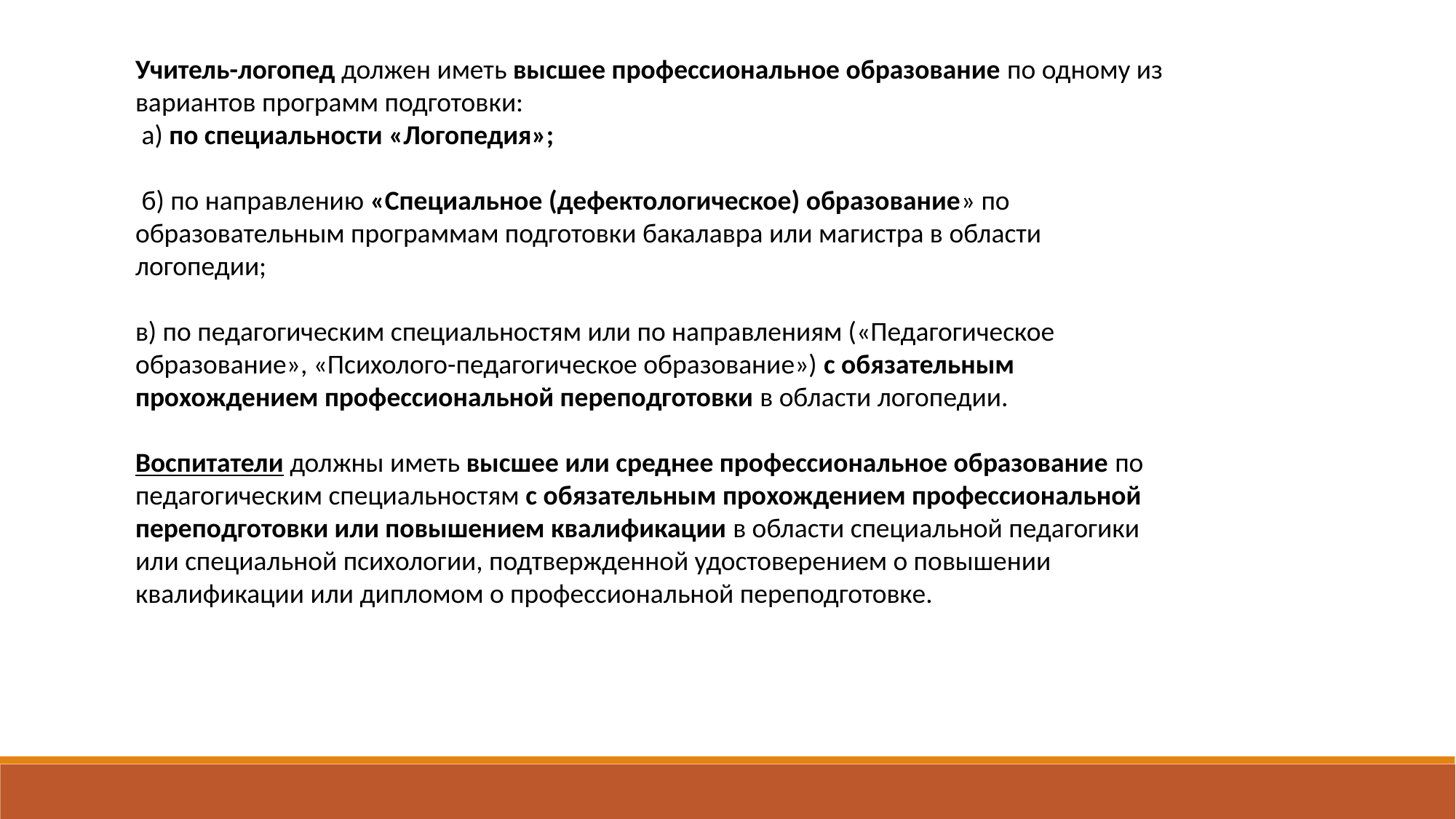

Учитель-логопед должен иметь высшее профессиональное образование по одному из вариантов программ подготовки:
 а) по специальности «Логопедия»;

 б) по направлению «Специальное (дефектологическое) образование» по образовательным программам подготовки бакалавра или магистра в области логопедии;

в) по педагогическим специальностям или по направлениям («Педагогическое образование», «Психолого-педагогическое образование») с обязательным прохождением профессиональной переподготовки в области логопедии.

Воспитатели должны иметь высшее или среднее профессиональное образование по педагогическим специальностям с обязательным прохождением профессиональной переподготовки или повышением квалификации в области специальной педагогики или специальной психологии, подтвержденной удостоверением о повышении квалификации или дипломом о профессиональной переподготовке.